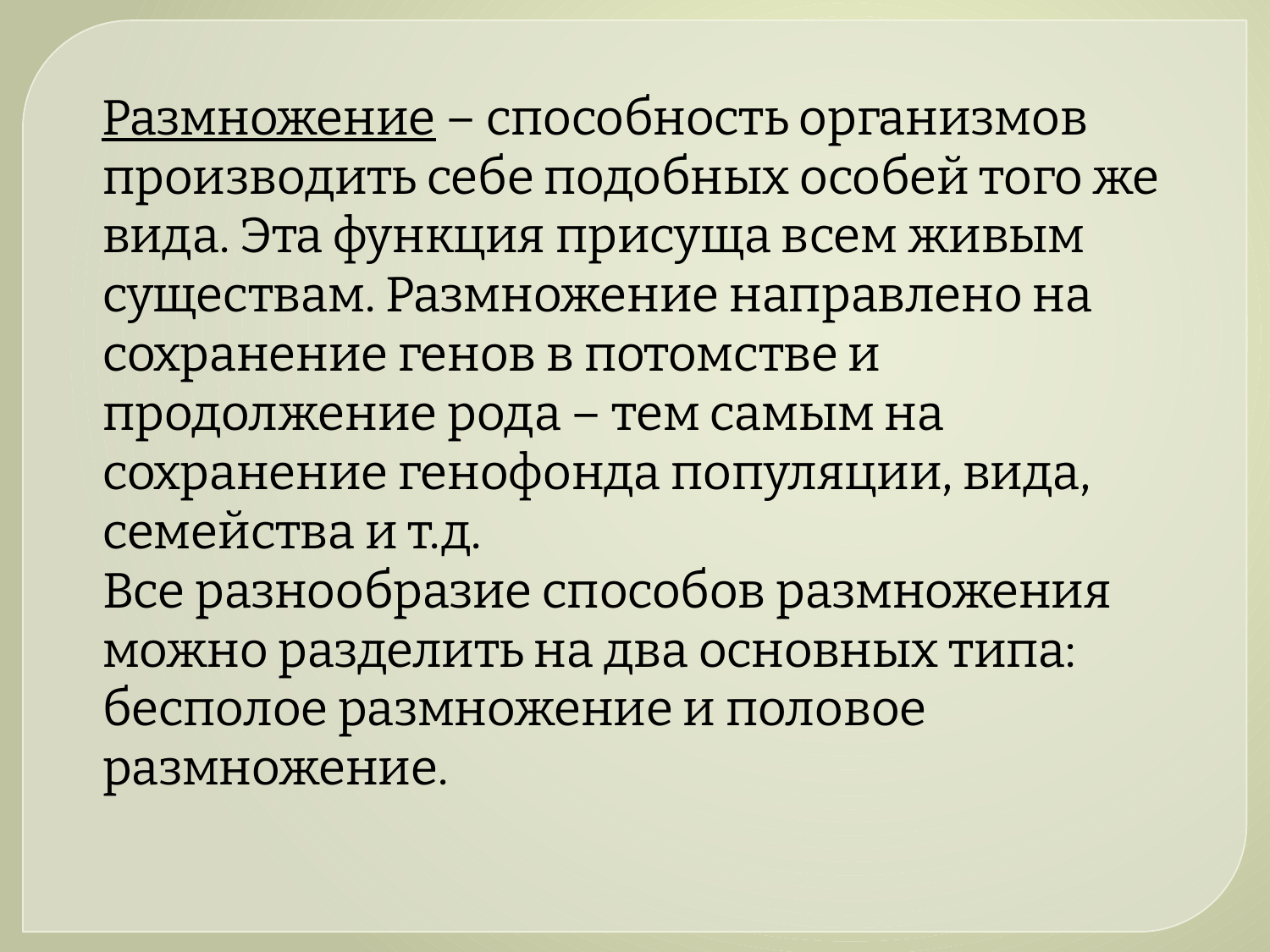

Размножение – способность организмов производить себе подобных особей того же вида. Эта функция присуща всем живым существам. Размножение направлено на сохранение генов в потомстве и продолжение рода – тем самым на сохранение генофонда популяции, вида, семейства и т.д.
Все разнообразие способов размножения можно разделить на два основных типа: бесполое размножение и половое размножение.